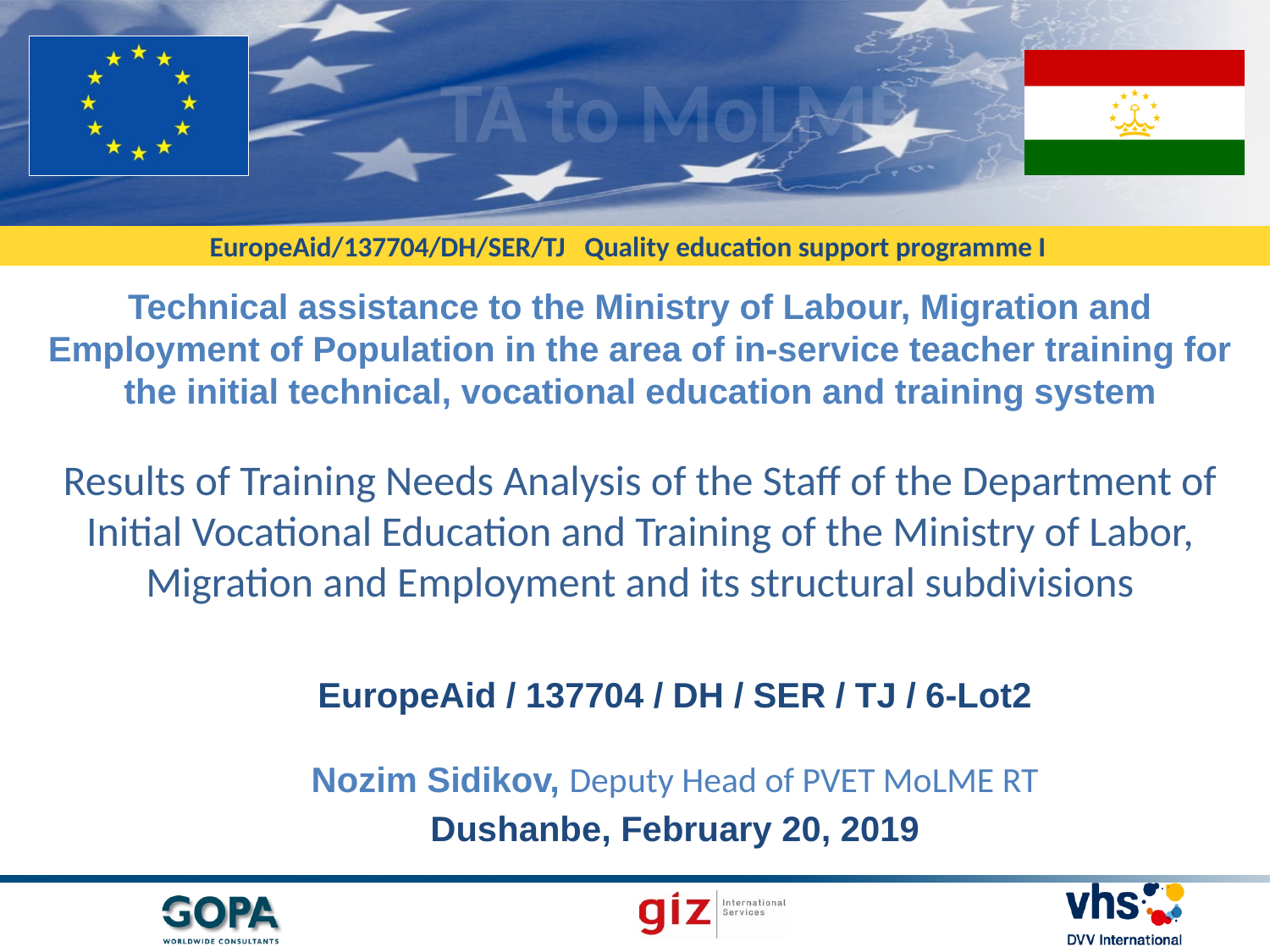

# Technical assistance to the Ministry of Labour, Migration and Employment of Population in the area of in-service teacher training for the initial technical, vocational education and training system Results of Training Needs Analysis of the Staff of the Department of Initial Vocational Education and Training of the Ministry of Labor, Migration and Employment and its structural subdivisions
EuropeAid / 137704 / DH / SER / TJ / 6-Lot2
Nozim Sidikov, Deputy Head of PVET MoLME RT
Dushanbe, February 20, 2019